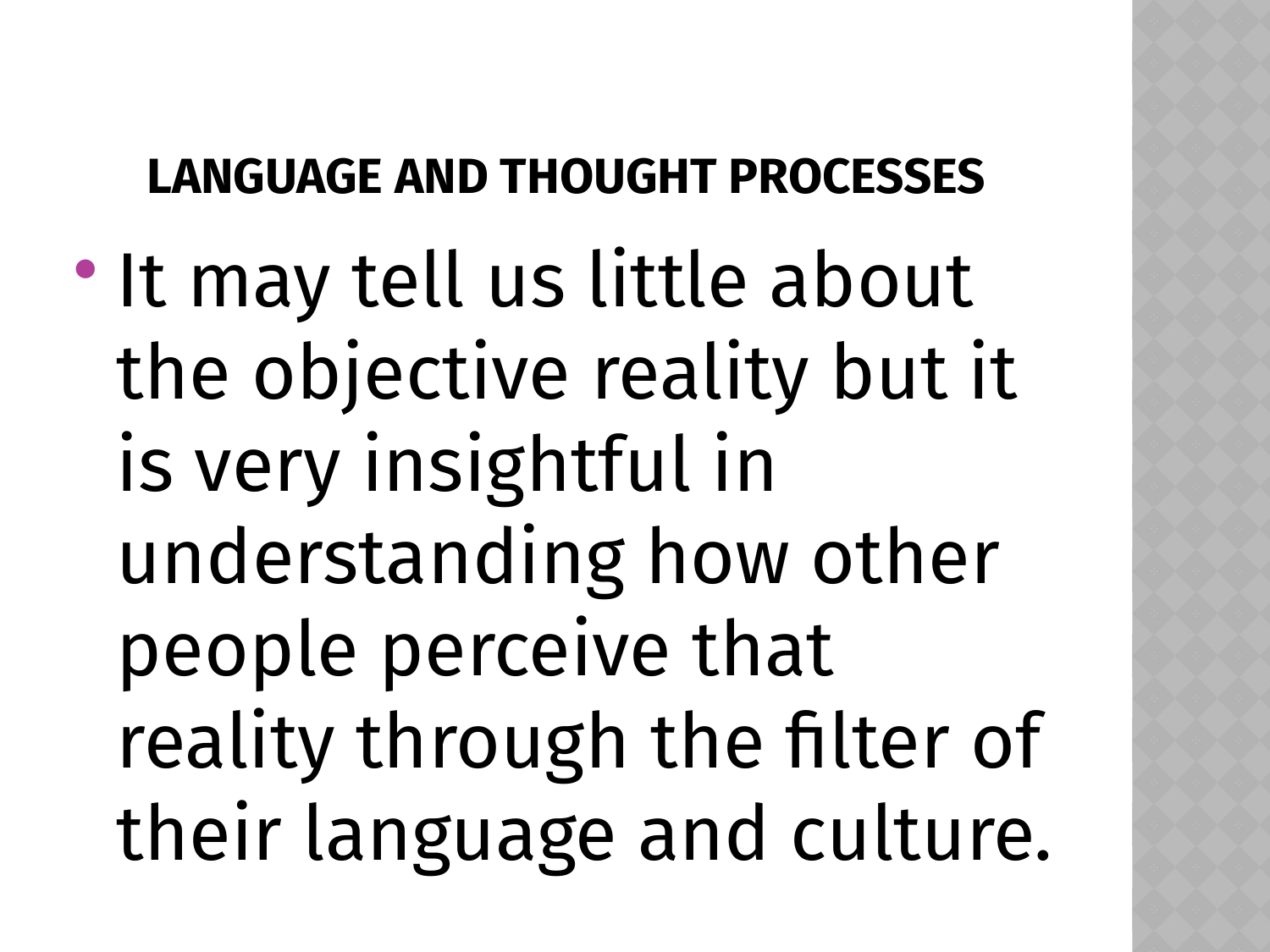

# Language and thought processes
It may tell us little about the objective reality but it is very insightful in understanding how other people perceive that reality through the filter of their language and culture.